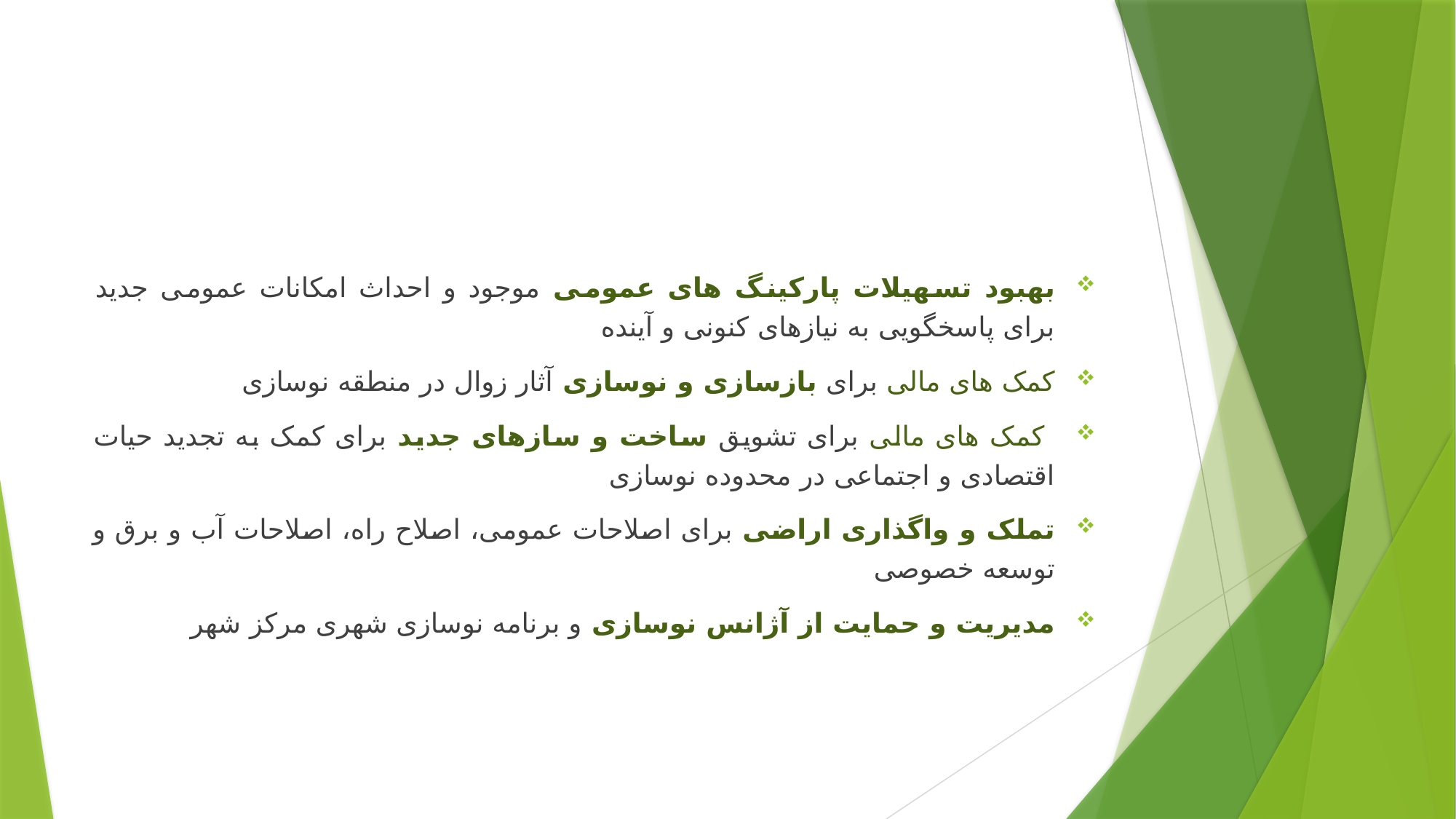

بهبود تسهیلات پارکینگ های عمومی موجود و احداث امکانات عمومی جدید برای پاسخگویی به نیازهای کنونی و آینده
کمک های مالی برای بازسازی و نوسازی آثار زوال در منطقه نوسازی
 کمک های مالی برای تشویق ساخت و سازهای جدید برای کمک به تجدید حیات اقتصادی و اجتماعی در محدوده نوسازی
تملک و واگذاری اراضی برای اصلاحات عمومی، اصلاح راه، اصلاحات آب و برق و توسعه خصوصی
مدیریت و حمایت از آژانس نوسازی و برنامه نوسازی شهری مرکز شهر